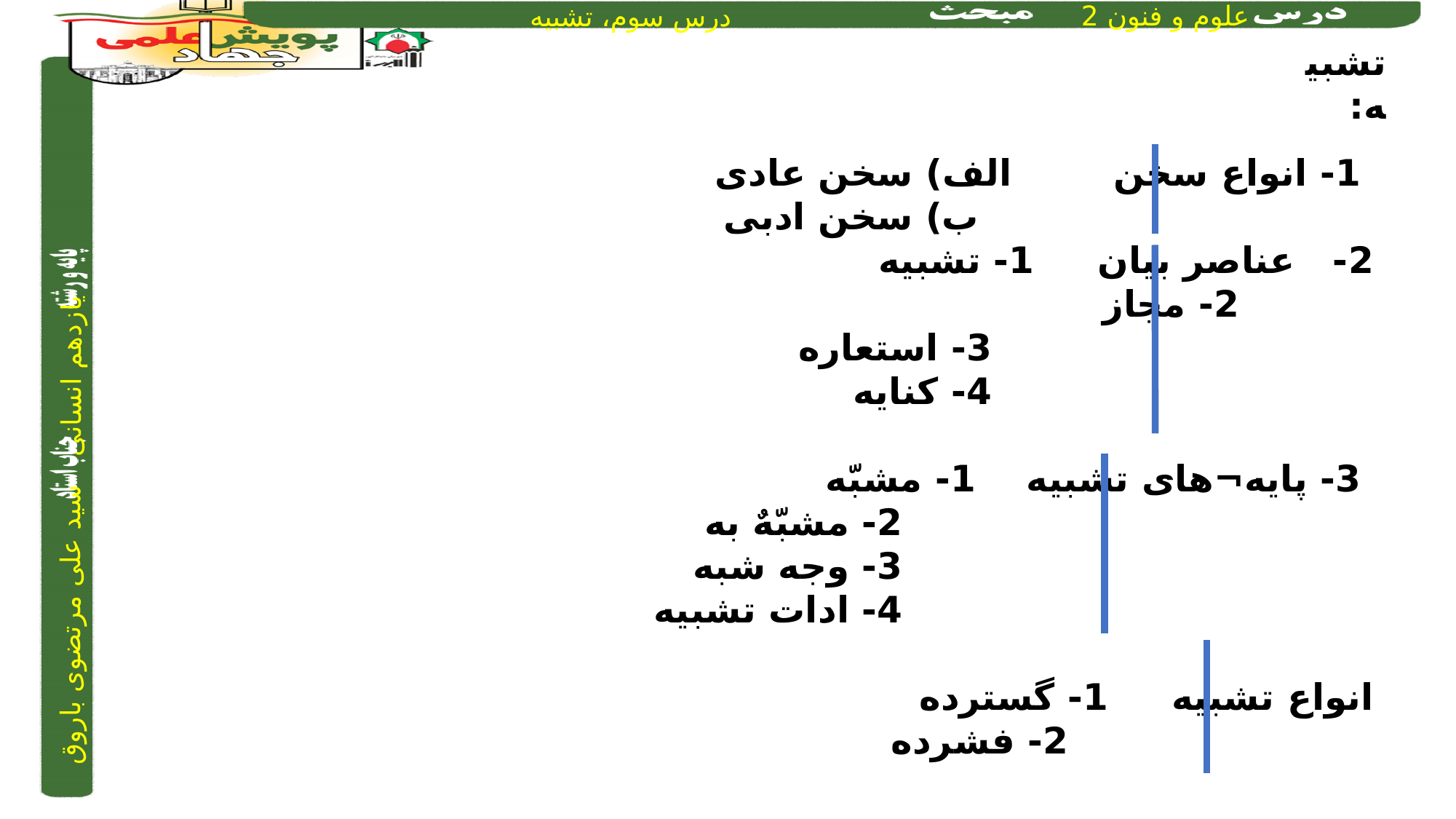

تشبیه:

  1- انواع سخن        الف) سخن عادی
                                ب) سخن ادبی
 2-   عناصر بیان     1- تشبیه
		   2- مجاز
                               3- استعاره
                               4- کنایه

  3- پایه¬های تشبیه    1- مشبّه
                                      2- مشبّهٌ به
                                      3- وجه شبه
                                      4- ادات تشبیه

 انواع تشبیه     1- گسترده
                         2- فشرده